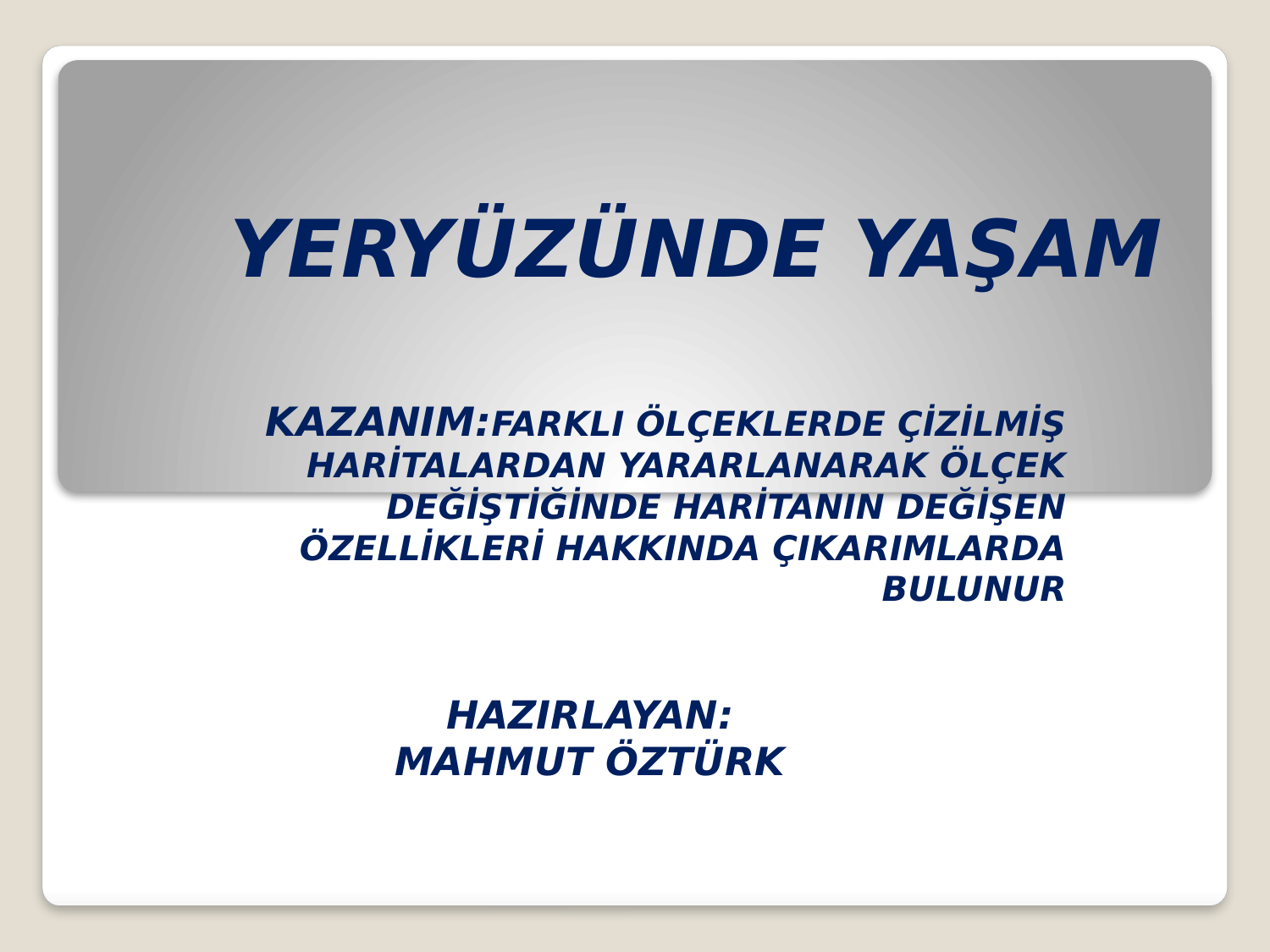

# YERYÜZÜNDE YAŞAM
KAZANIM:FARKLI ÖLÇEKLERDE ÇİZİLMİŞ HARİTALARDAN YARARLANARAK ÖLÇEK DEĞİŞTİĞİNDE HARİTANIN DEĞİŞEN ÖZELLİKLERİ HAKKINDA ÇIKARIMLARDA BULUNUR

HAZIRLAYAN:
MAHMUT ÖZTÜRK